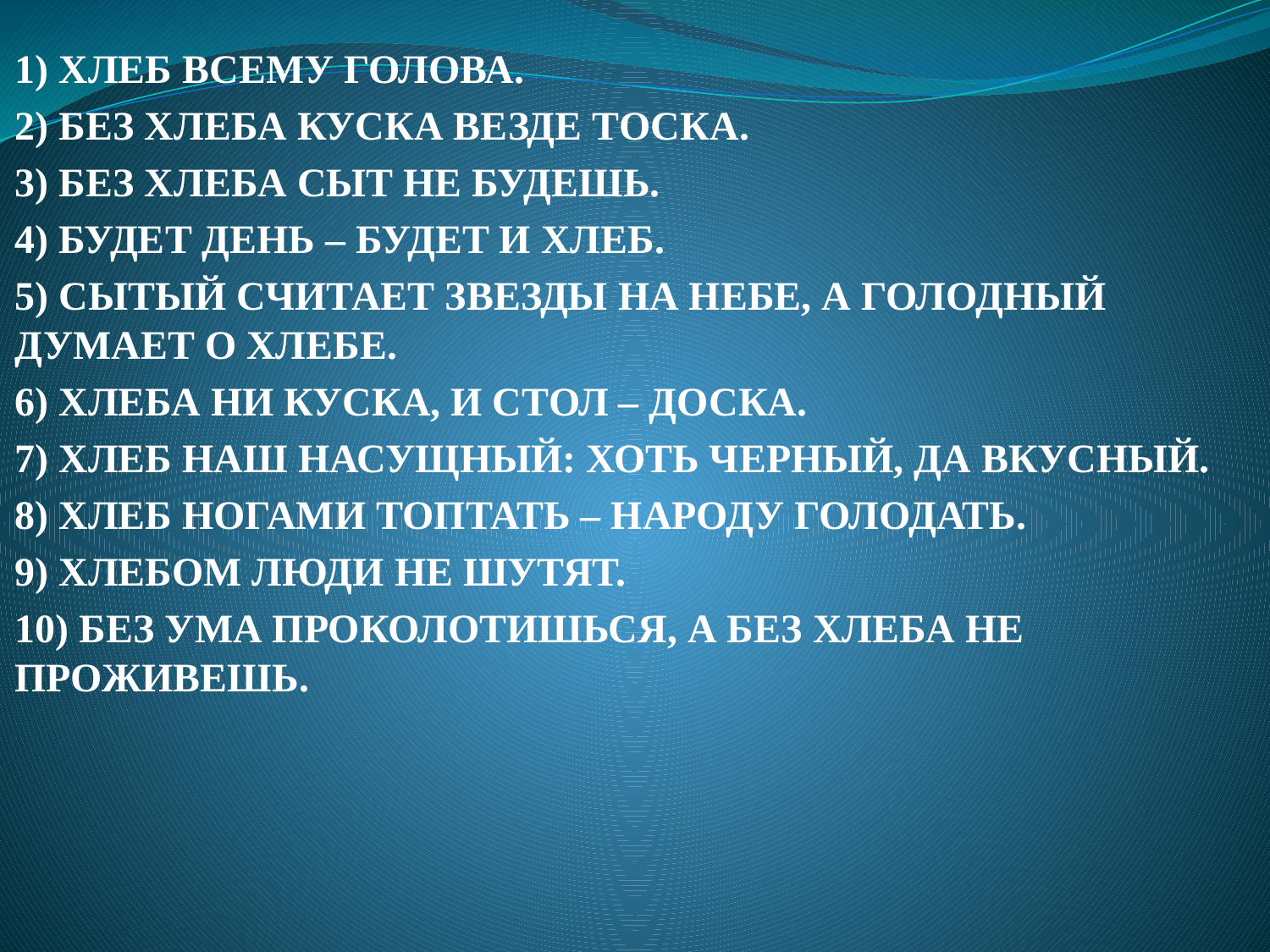

1) ХЛЕБ ВСЕМУ ГОЛОВА.
2) БЕЗ ХЛЕБА КУСКА ВЕЗДЕ ТОСКА.
3) БЕЗ ХЛЕБА СЫТ НЕ БУДЕШЬ.
4) БУДЕТ ДЕНЬ – БУДЕТ И ХЛЕБ.
5) СЫТЫЙ СЧИТАЕТ ЗВЕЗДЫ НА НЕБЕ, А ГОЛОДНЫЙ ДУМАЕТ О ХЛЕБЕ.
6) ХЛЕБА НИ КУСКА, И СТОЛ – ДОСКА.
7) ХЛЕБ НАШ НАСУЩНЫЙ: ХОТЬ ЧЕРНЫЙ, ДА ВКУСНЫЙ.
8) ХЛЕБ НОГАМИ ТОПТАТЬ – НАРОДУ ГОЛОДАТЬ.
9) ХЛЕБОМ ЛЮДИ НЕ ШУТЯТ.
10) БЕЗ УМА ПРОКОЛОТИШЬСЯ, А БЕЗ ХЛЕБА НЕ ПРОЖИВЕШЬ.